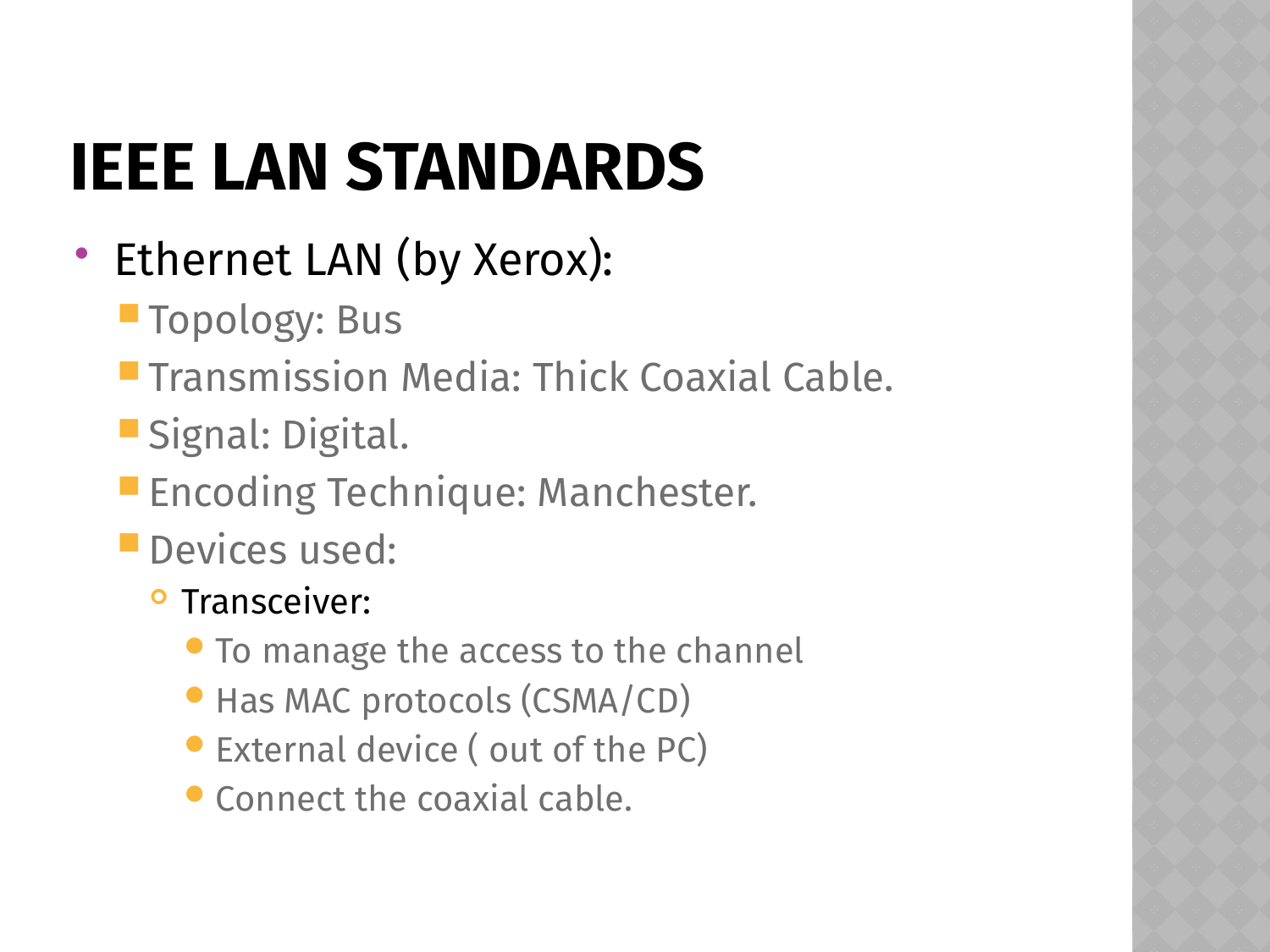

# IEEE LAN standards
Ethernet LAN (by Xerox):
Topology: Bus
Transmission Media: Thick Coaxial Cable.
Signal: Digital.
Encoding Technique: Manchester.
Devices used:
Transceiver:
To manage the access to the channel
Has MAC protocols (CSMA/CD)
External device ( out of the PC)
Connect the coaxial cable.